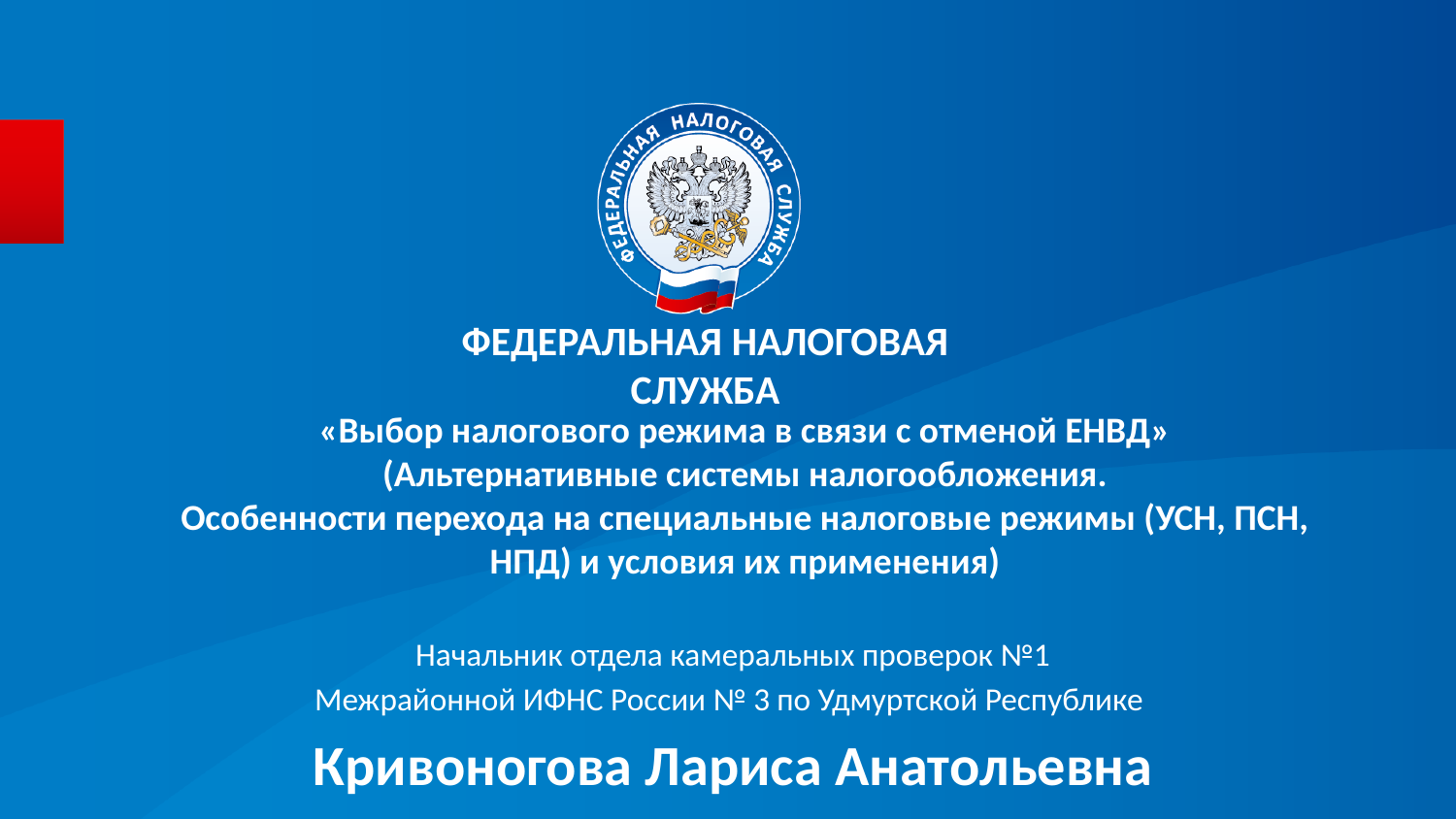

ФЕДЕРАЛЬНАЯ НАЛОГОВАЯ СЛУЖБА
«Выбор налогового режима в связи с отменой ЕНВД»
(Альтернативные системы налогообложения.
Особенности перехода на специальные налоговые режимы (УСН, ПСН, НПД) и условия их применения)
Начальник отдела камеральных проверок №1
Межрайонной ИФНС России № 3 по Удмуртской Республике
Кривоногова Лариса Анатольевна